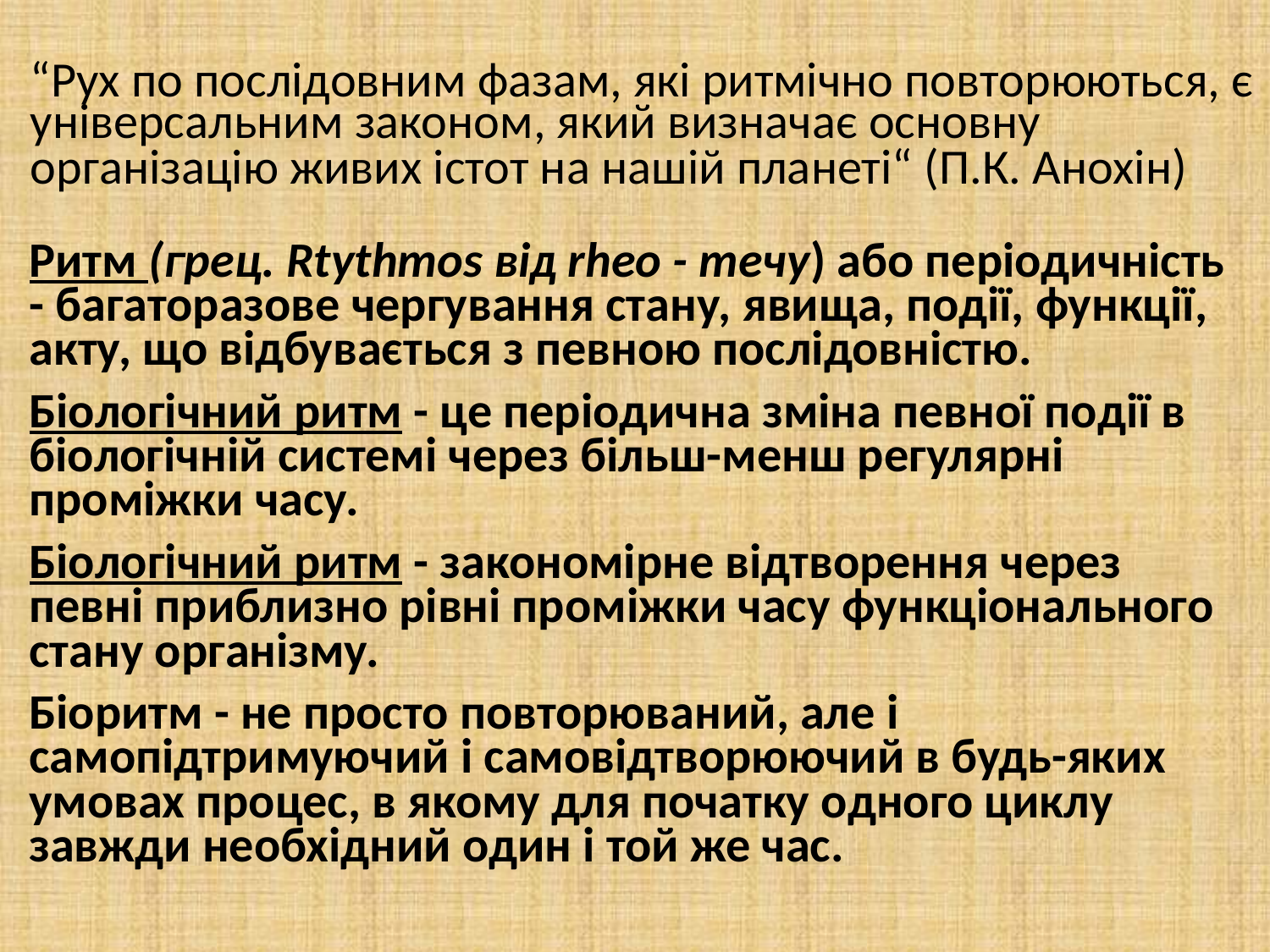

# “Рух по послідовним фазам, які ритмічно повторюються, є універсальним законом, який визначає основну організацію живих істот на нашій планеті“ (П.К. Анохін)
Ритм (грец. Rtythmos від rheo - течу) або періодичність - багаторазове чергування стану, явища, події, функції, акту, що відбувається з певною послідовністю.
Біологічний ритм - це періодична зміна певної події в біологічній системі через більш-менш регулярні проміжки часу.
Біологічний ритм - закономірне відтворення через певні приблизно рівні проміжки часу функціонального стану організму.
Біоритм - не просто повторюваний, але і самопідтримуючий і самовідтворюючий в будь-яких умовах процес, в якому для початку одного циклу завжди необхідний один і той же час.